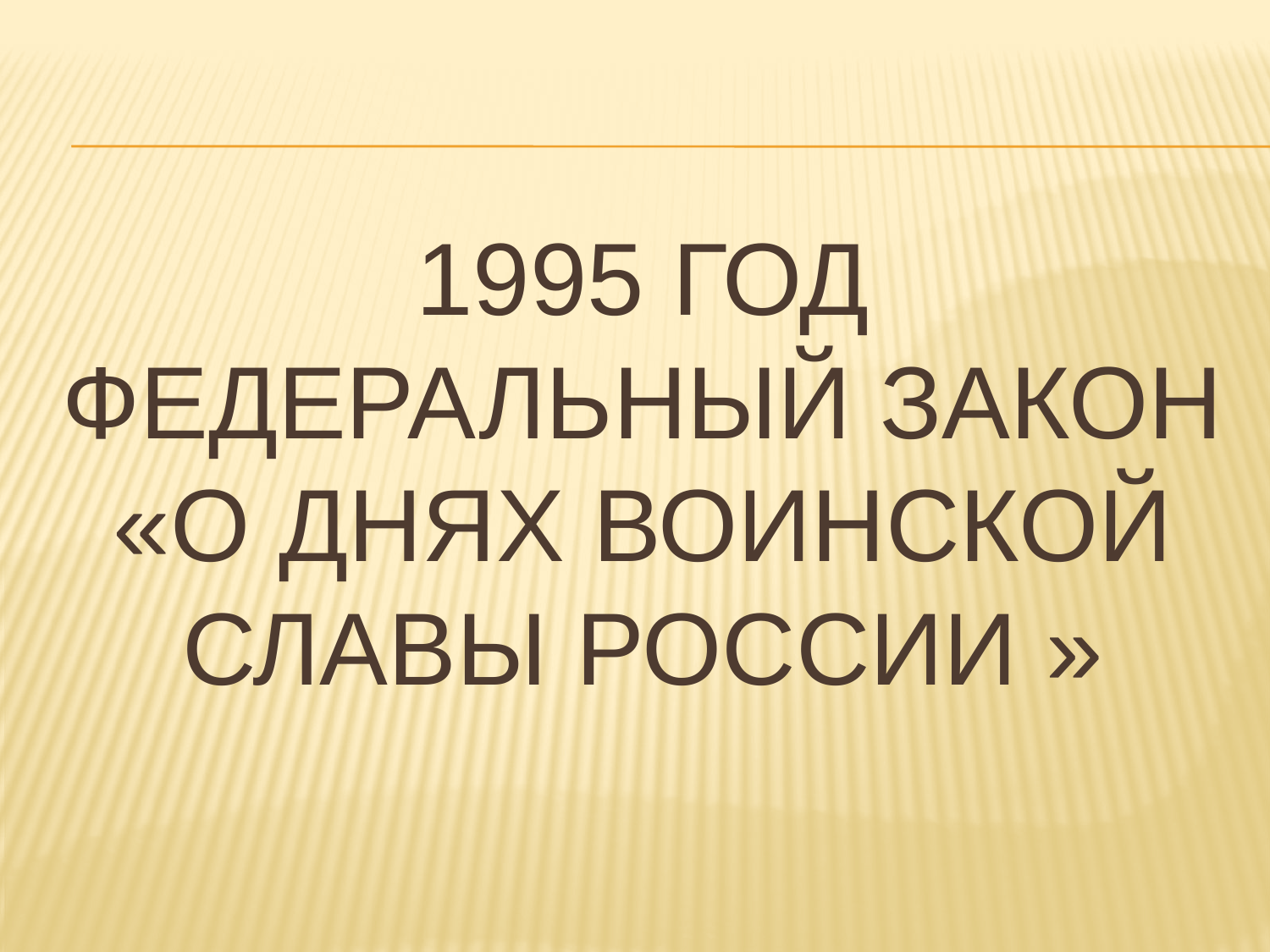

# 1995 ГОД Федеральный закон «О днях воинской славы России »